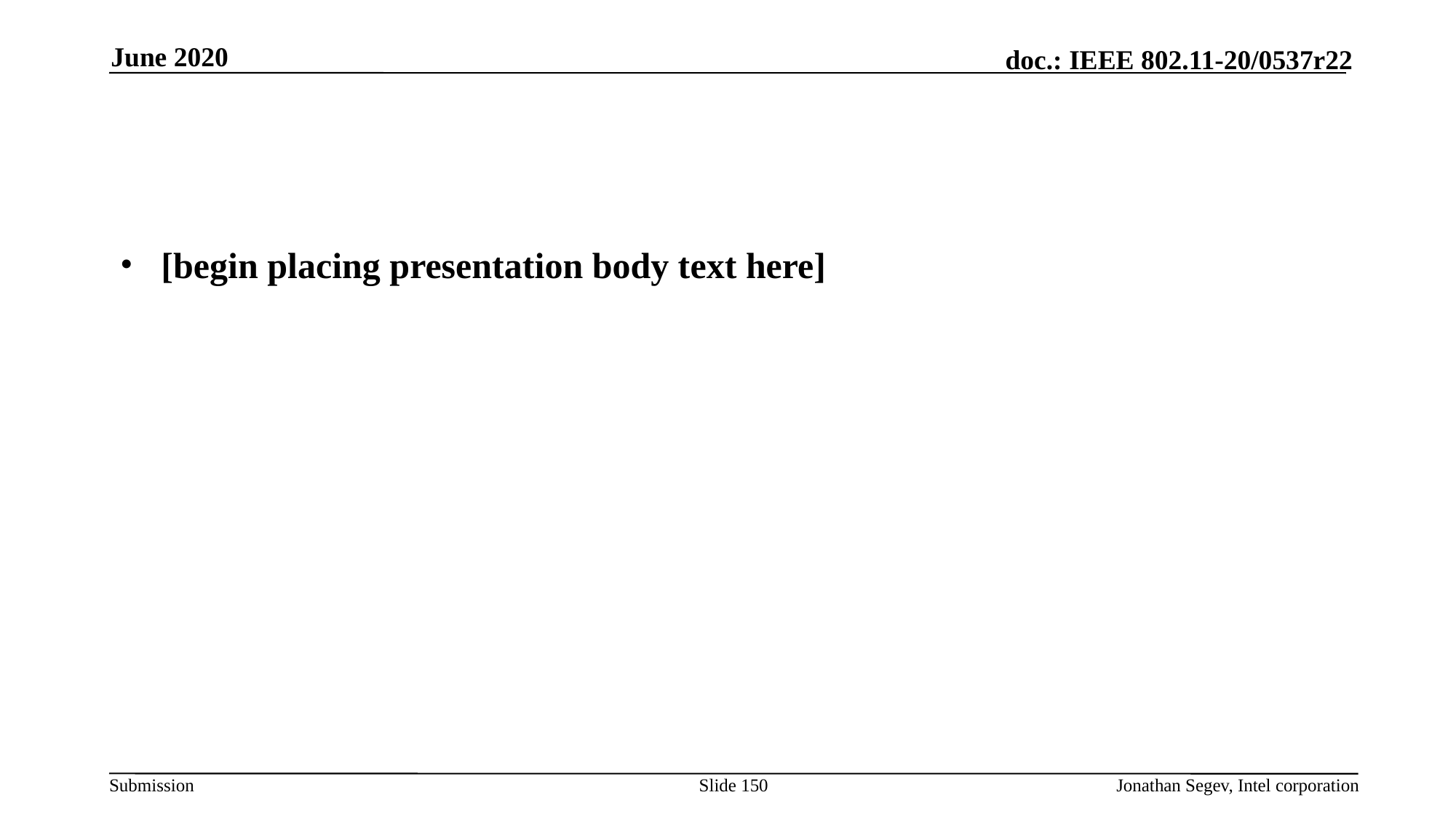

June 2020
#
[begin placing presentation body text here]
Slide 150
Jonathan Segev, Intel corporation